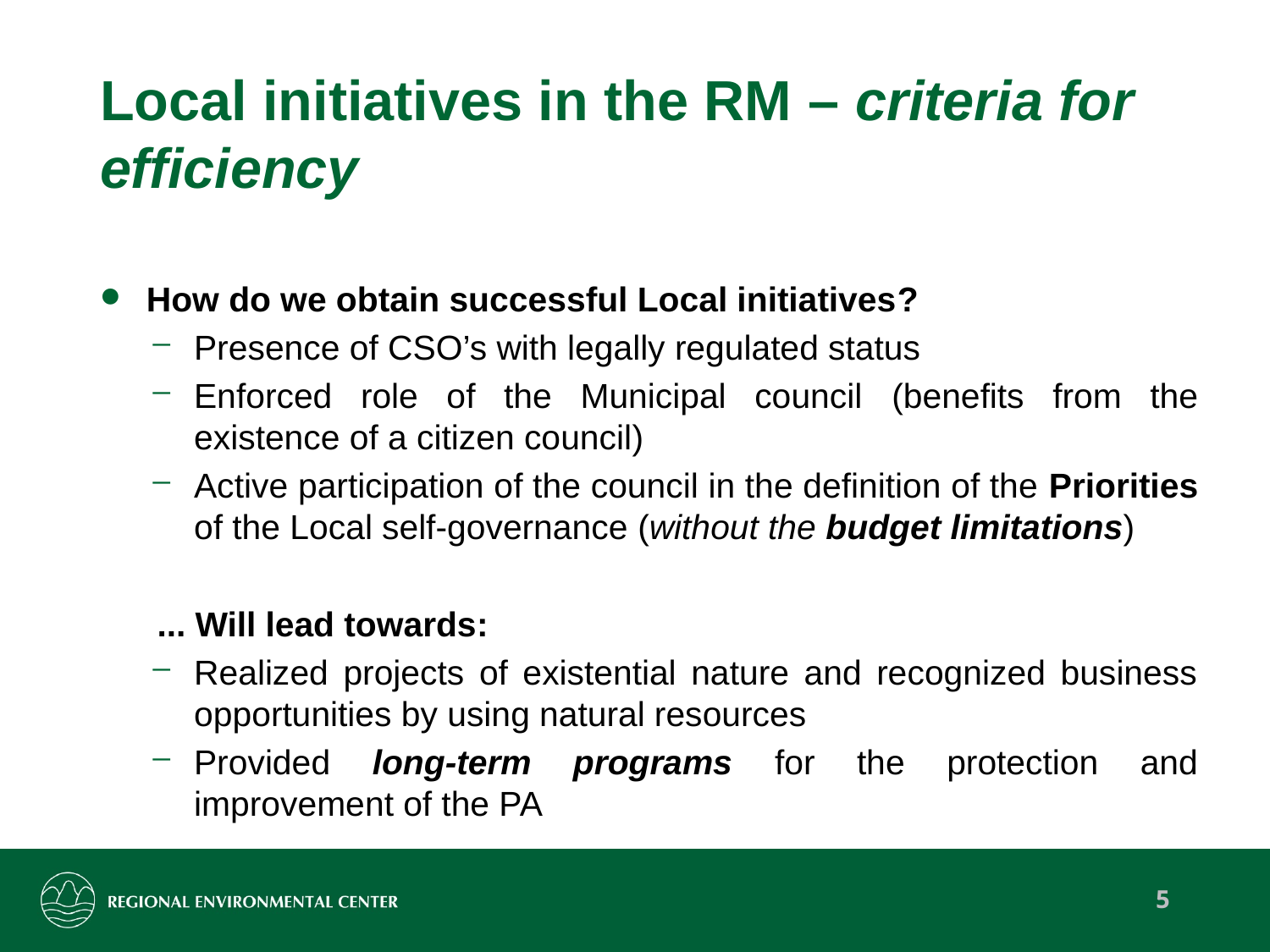

# Local initiatives in the RM – criteria for efficiency
How do we obtain successful Local initiatives?
Presence of CSO’s with legally regulated status
Enforced role of the Municipal council (benefits from the existence of a citizen council)
Active participation of the council in the definition of the Priorities of the Local self-governance (without the budget limitations)

      ... Will lead towards:
Realized projects of existential nature and recognized business opportunities by using natural resources
Provided long-term programs for the protection and improvement of the PA
5